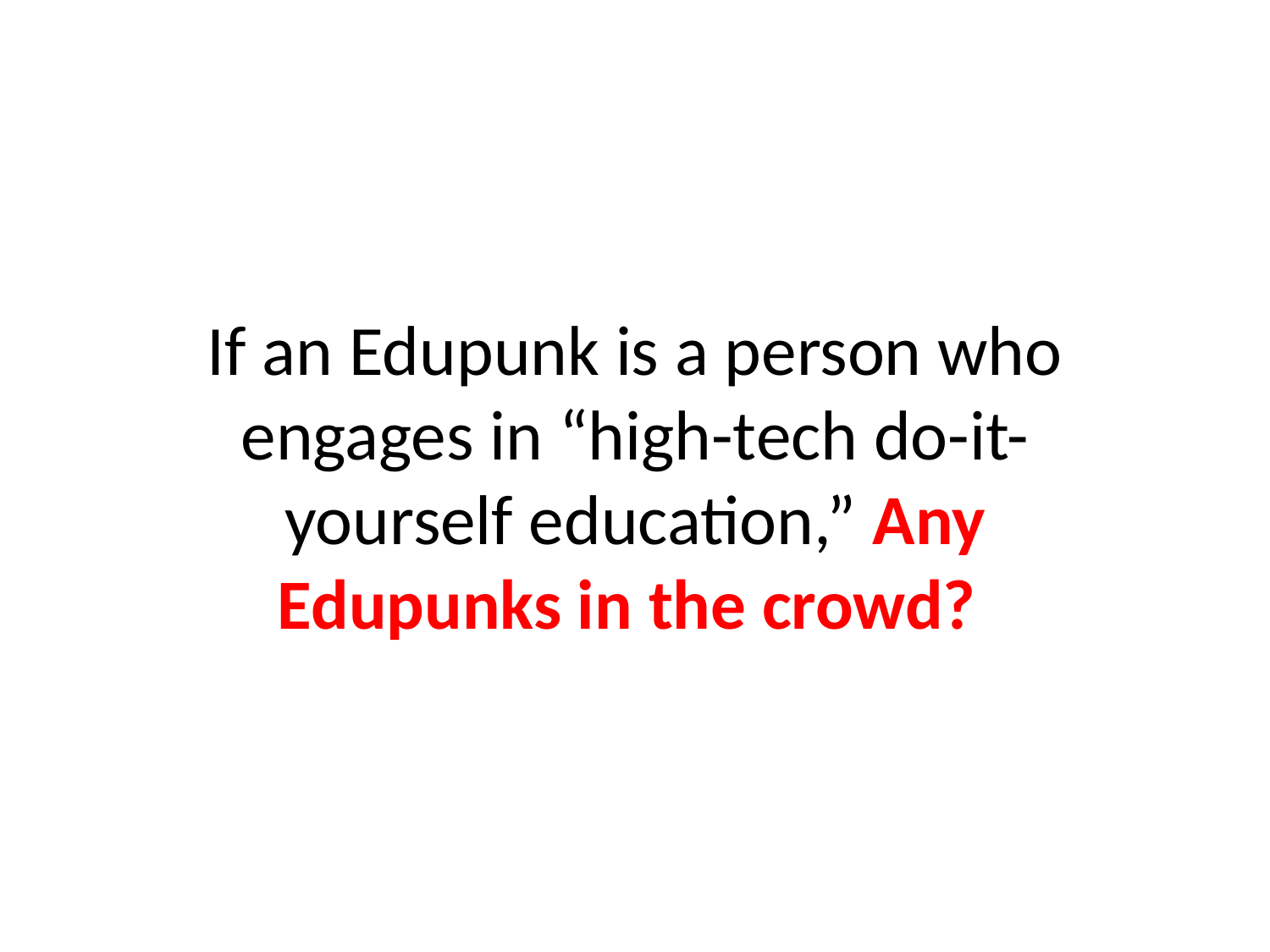

If an Edupunk is a person who engages in “high-tech do-it-yourself education,” Any Edupunks in the crowd?